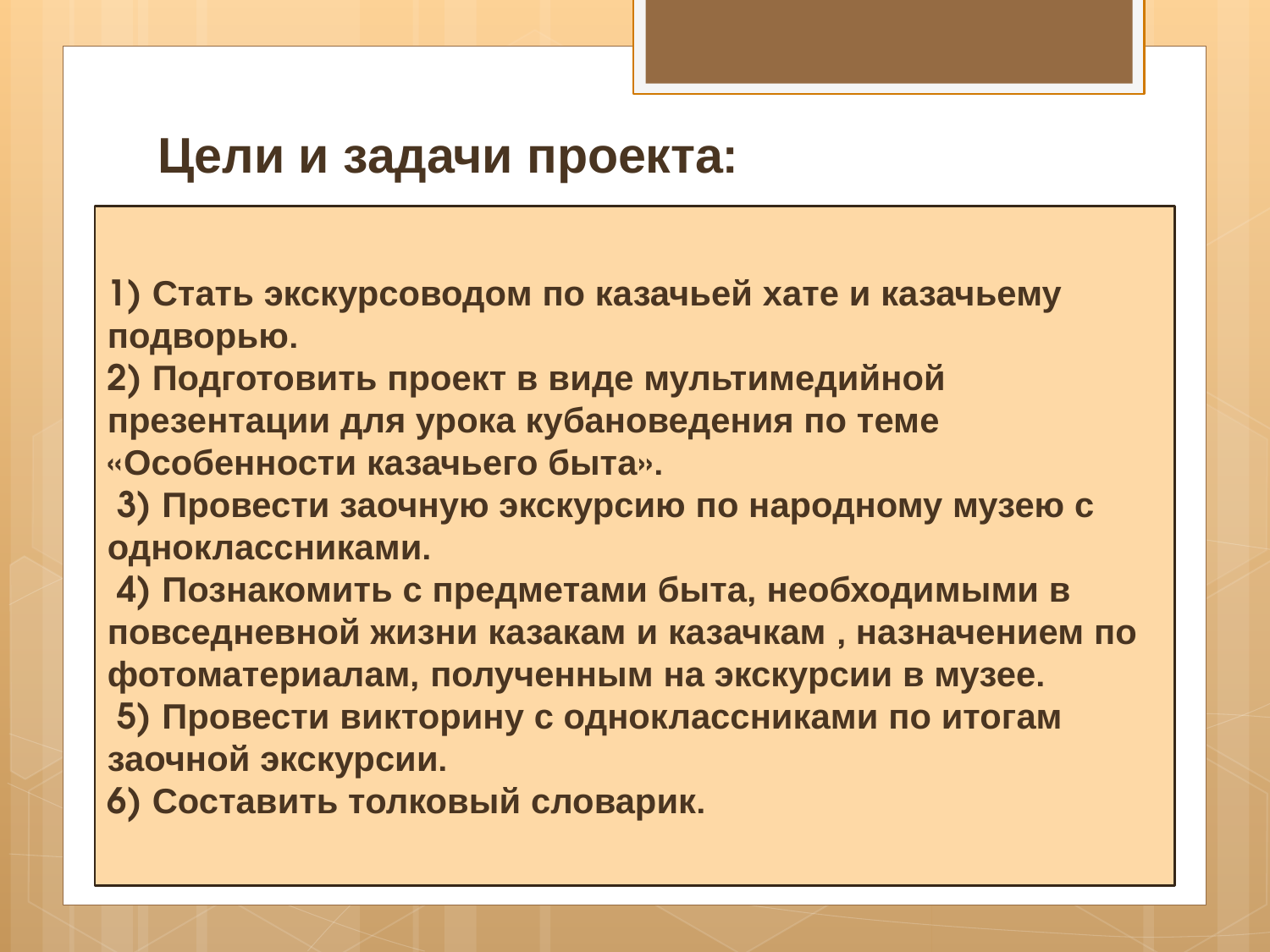

# Цели и задачи проекта:
1) Стать экскурсоводом по казачьей хате и казачьему подворью.
2) Подготовить проект в виде мультимедийной  презентации для урока кубановедения по теме «Особенности казачьего быта».
 3) Провести заочную экскурсию по народному музею с одноклассниками.
 4) Познакомить с предметами быта, необходимыми в повседневной жизни казакам и казачкам , назначением по фотоматериалам, полученным на экскурсии в музее.
 5) Провести викторину с одноклассниками по итогам заочной экскурсии.
6) Составить толковый словарик.